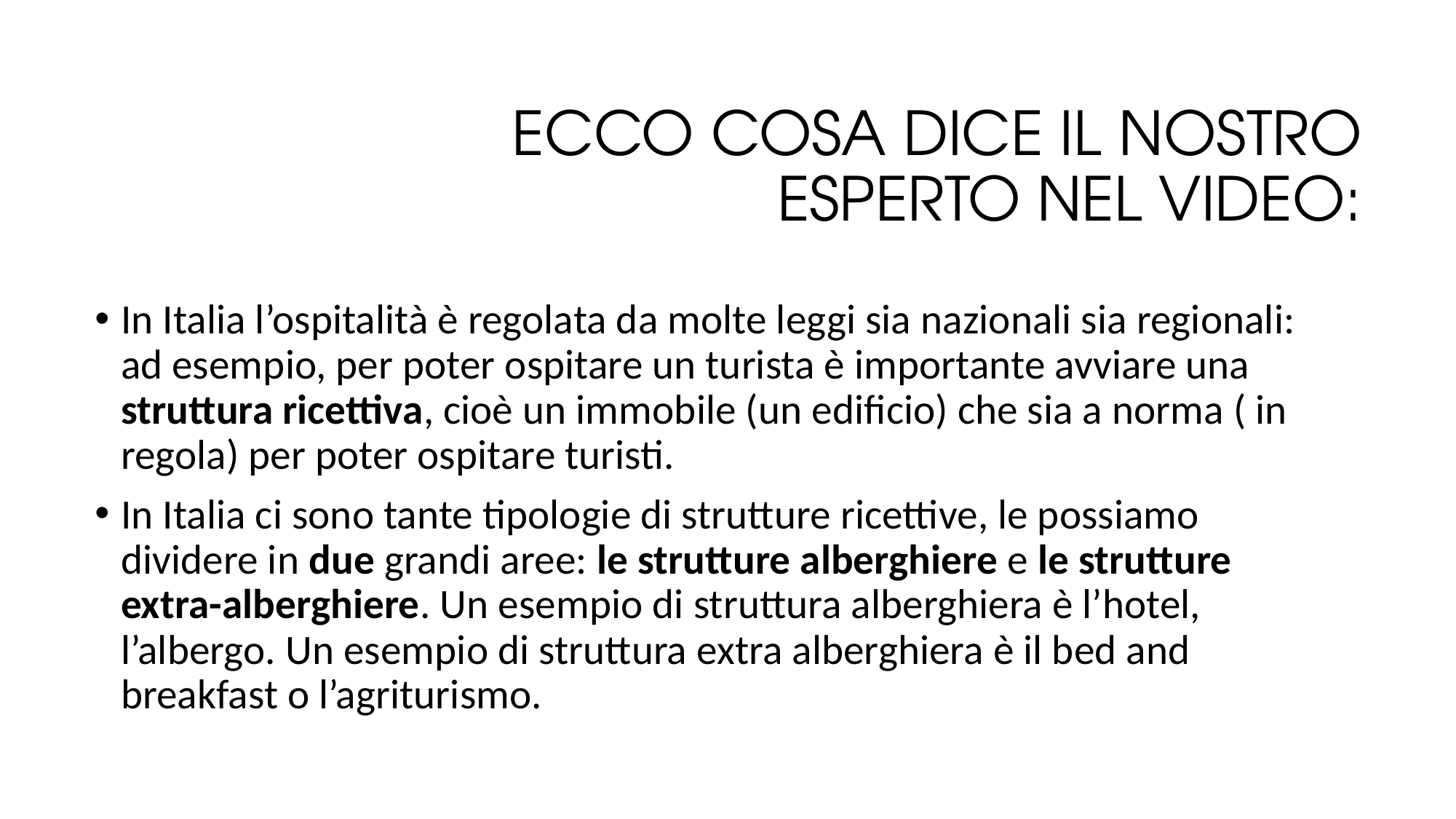

# Ecco cosa dice il nostro esperto nel video:
In Italia l’ospitalità è regolata da molte leggi sia nazionali sia regionali: ad esempio, per poter ospitare un turista è importante avviare una struttura ricettiva, cioè un immobile (un edificio) che sia a norma ( in regola) per poter ospitare turisti.
In Italia ci sono tante tipologie di strutture ricettive, le possiamo dividere in due grandi aree: le strutture alberghiere e le strutture extra-alberghiere. Un esempio di struttura alberghiera è l’hotel, l’albergo. Un esempio di struttura extra alberghiera è il bed and breakfast o l’agriturismo.